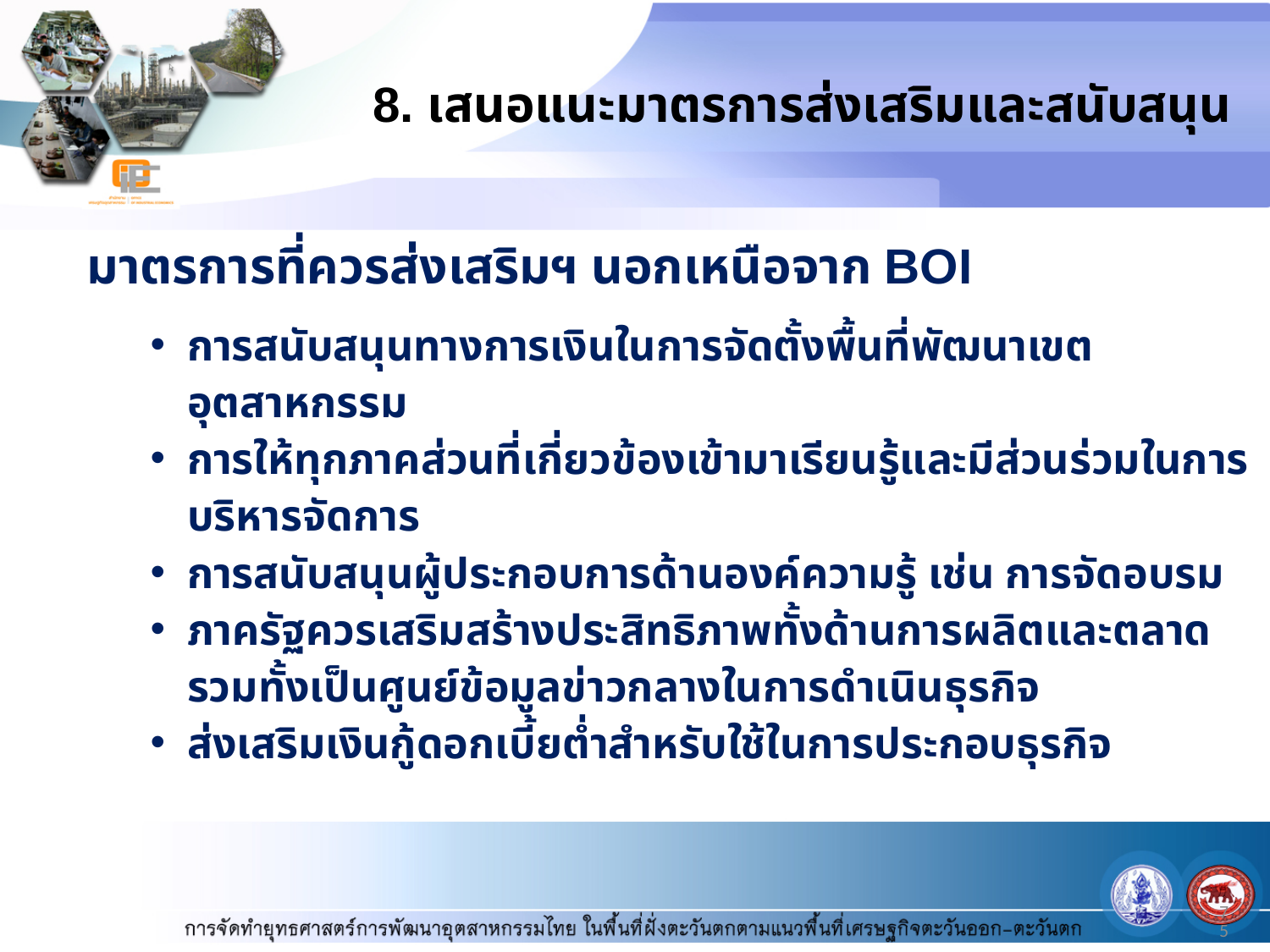

8. เสนอแนะมาตรการส่งเสริมและสนับสนุน
มาตรการที่ควรส่งเสริมฯ นอกเหนือจาก BOI

การสนับสนุนทางการเงินในการจัดตั้งพื้นที่พัฒนาเขตอุตสาหกรรม
การให้ทุกภาคส่วนที่เกี่ยวข้องเข้ามาเรียนรู้และมีส่วนร่วมในการบริหารจัดการ
การสนับสนุนผู้ประกอบการด้านองค์ความรู้ เช่น การจัดอบรม
ภาครัฐควรเสริมสร้างประสิทธิภาพทั้งด้านการผลิตและตลาด รวมทั้งเป็นศูนย์ข้อมูลข่าวกลางในการดำเนินธุรกิจ
ส่งเสริมเงินกู้ดอกเบี้ยต่ำสำหรับใช้ในการประกอบธุรกิจ
75